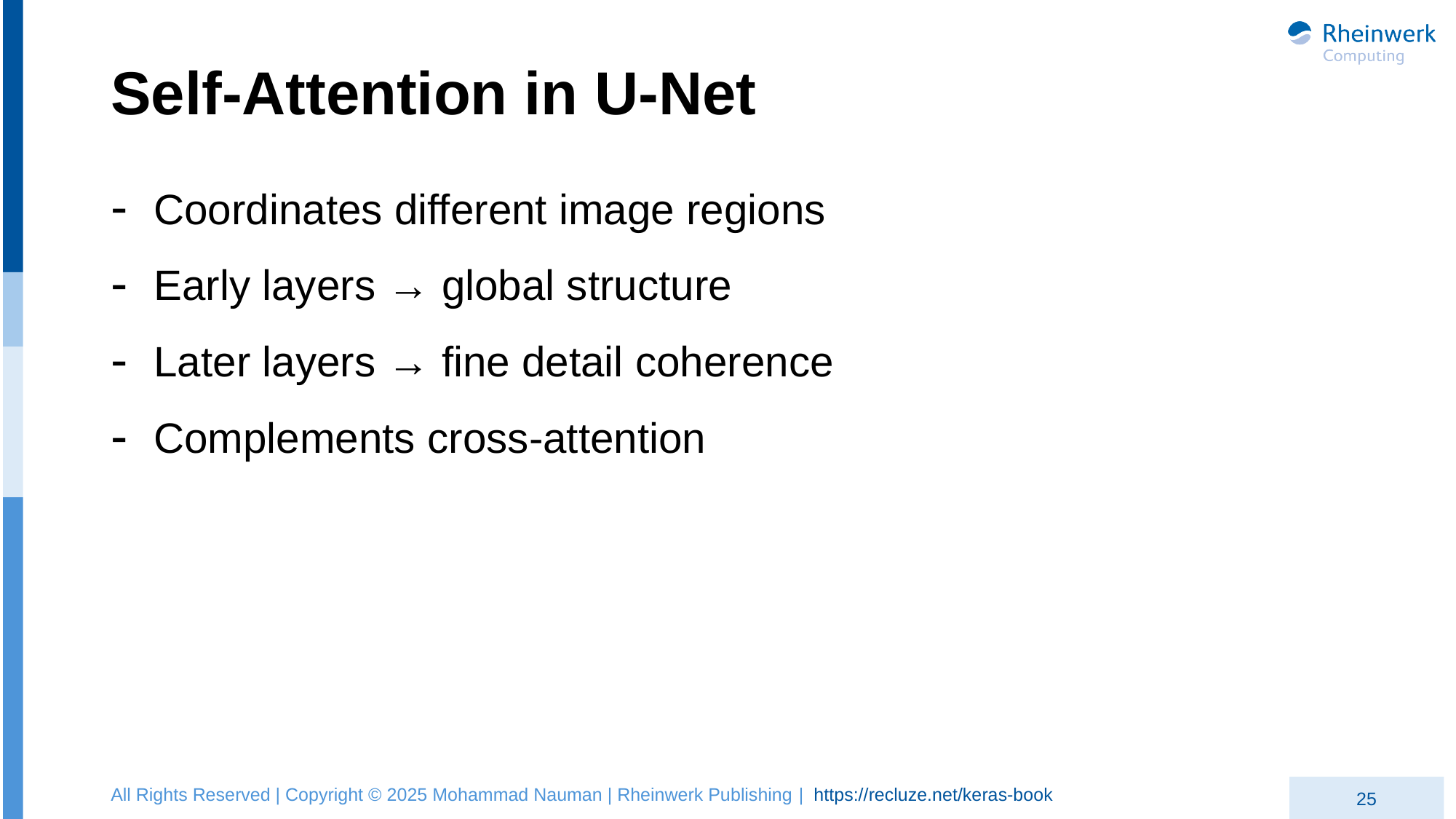

# Self-Attention in U-Net
Coordinates different image regions
Early layers → global structure
Later layers → fine detail coherence
Complements cross-attention